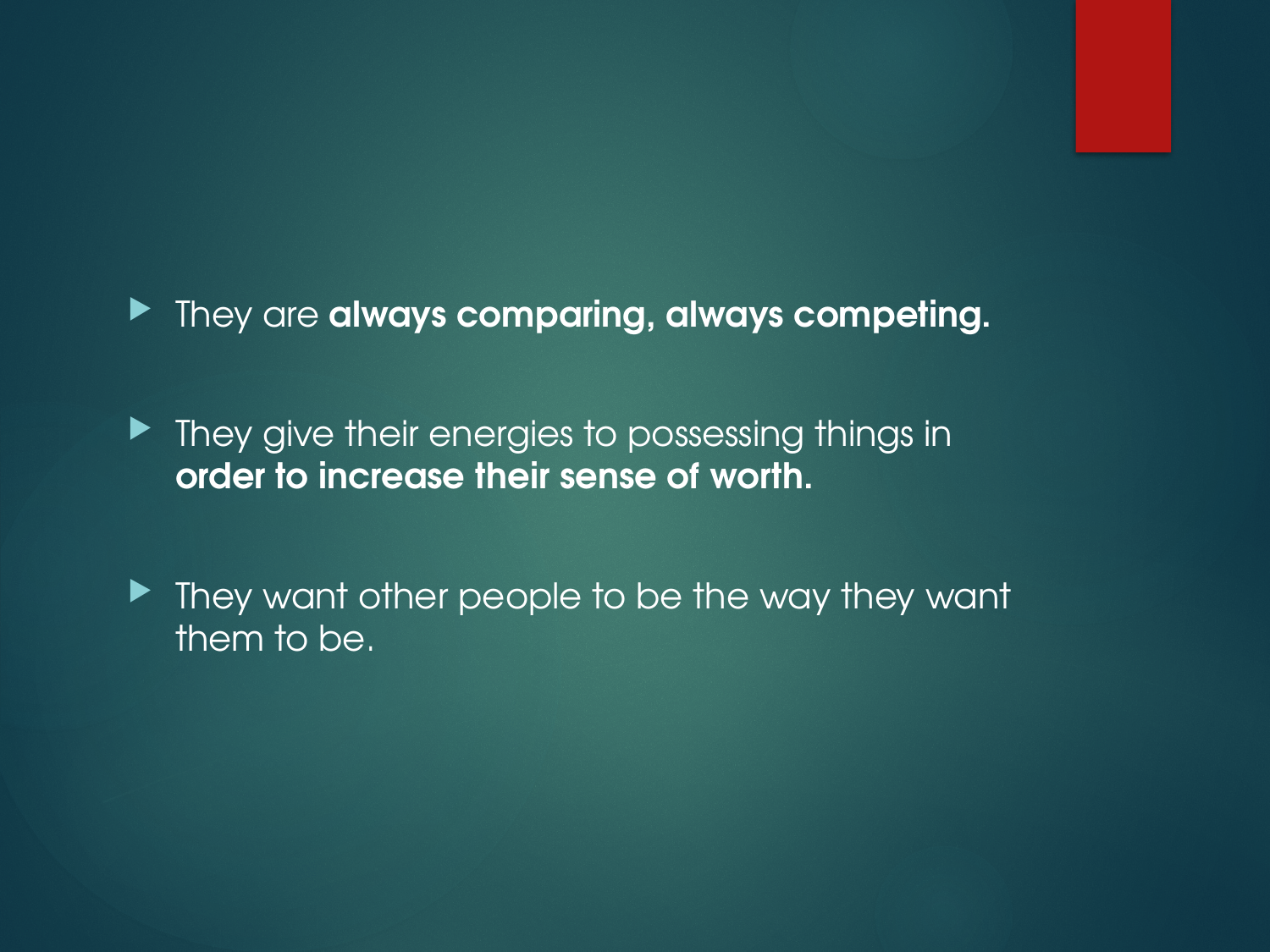

#
They are always comparing, always competing.

They give their energies to possessing things in order to increase their sense of worth.

They want other people to be the way they want them to be.